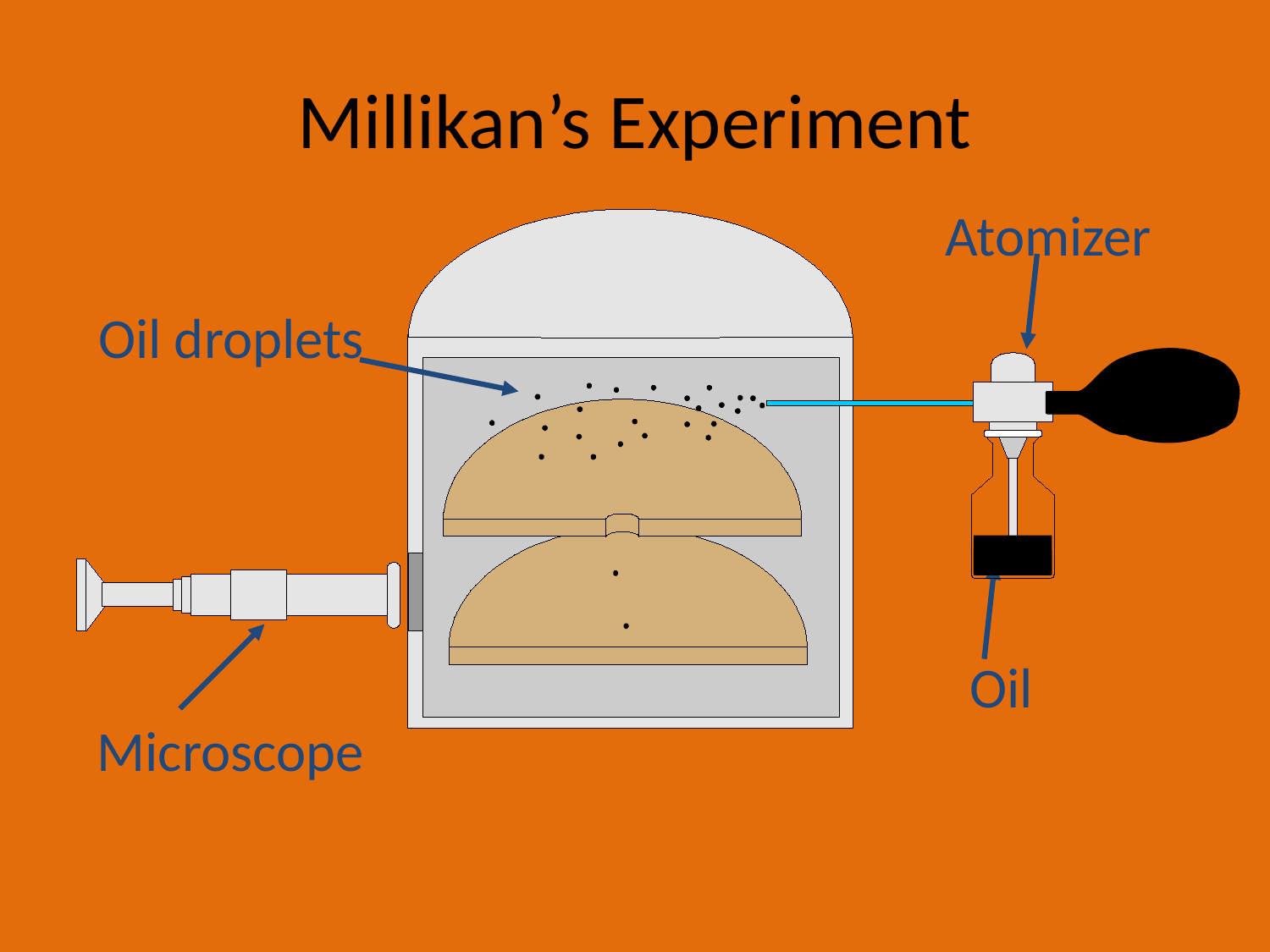

# Millikan’s Experiment
Atomizer

Oil droplets

+
-

Oil

Microscope